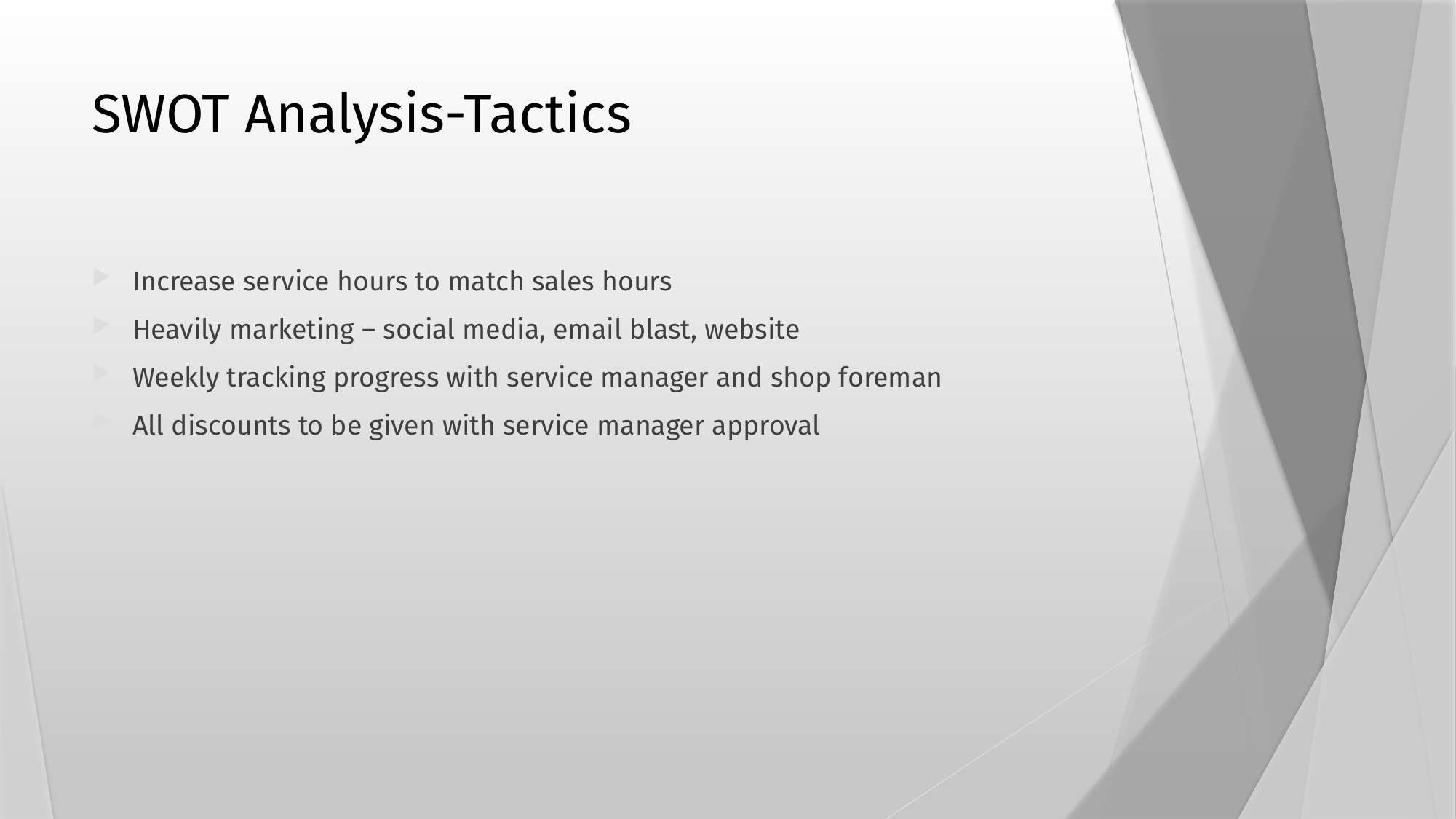

# SWOT Analysis-Tactics
Increase service hours to match sales hours
Heavily marketing – social media, email blast, website
Weekly tracking progress with service manager and shop foreman
All discounts to be given with service manager approval